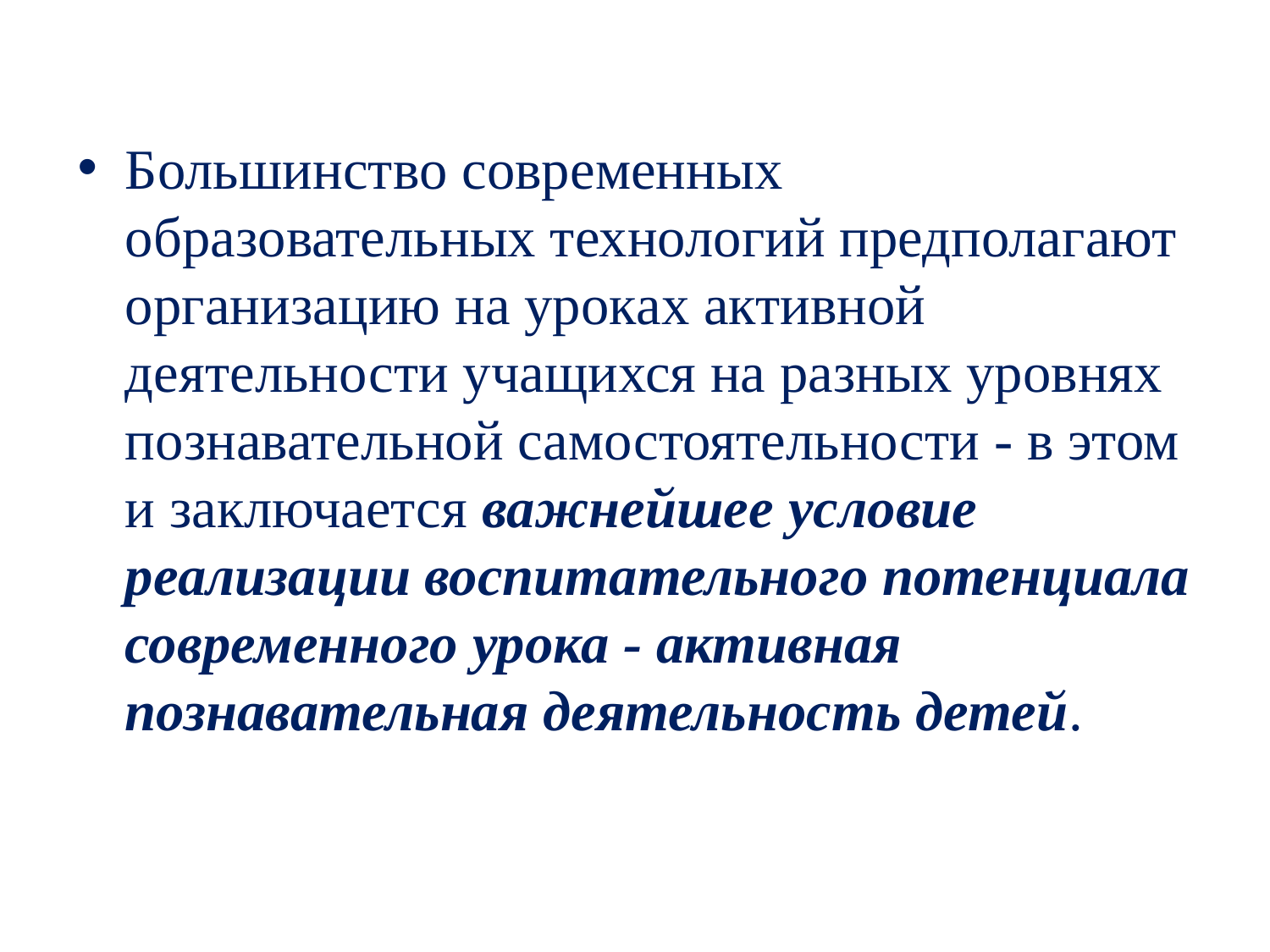

Большинство современных образовательных технологий предполагают организацию на уроках активной деятельности учащихся на разных уровнях познавательной самостоятельности - в этом и заключается важнейшее условие реализации воспитательного потенциала современного урока - активная познавательная деятельность детей.